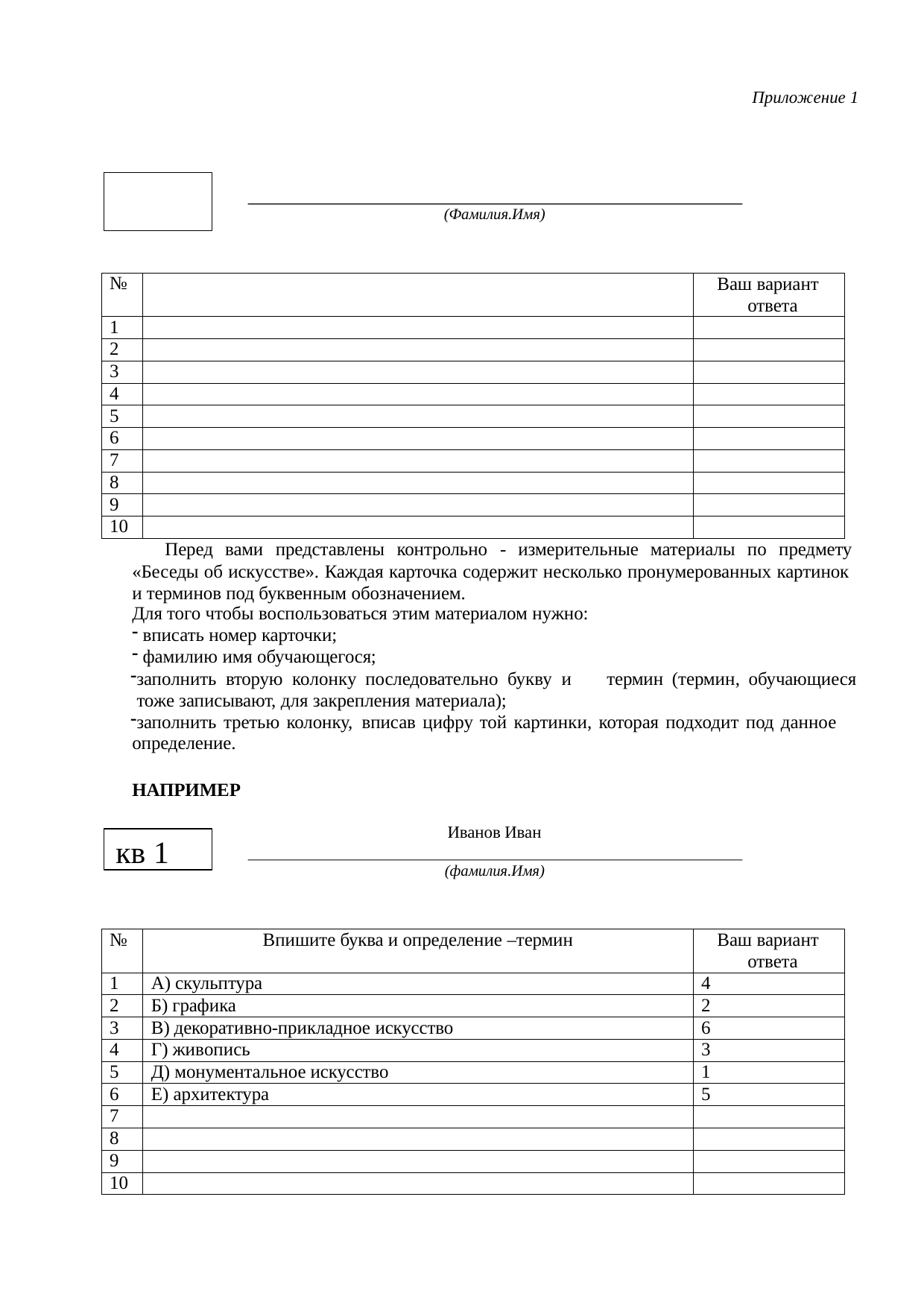

Приложение 1

(Фамилия.Имя)

| № |  | Ваш вариант ответа |
| --- | --- | --- |
| 1 |  |  |
| 2 |  |  |
| 3 |  |  |
| 4 |  |  |
| 5 |  |  |
| 6 |  |  |
| 7 |  |  |
| 8 |  |  |
| 9 |  |  |
| 10 |  |  |
Перед вами представлены контрольно - измерительные материалы по предмету
«Беседы об искусстве». Каждая карточка содержит несколько пронумерованных картинок  и терминов под буквенным обозначением.
Для того чтобы воспользоваться этим материалом нужно:
вписать номер карточки;
фамилию имя обучающегося;
заполнить вторую колонку последовательно букву и	термин (термин, обучающиеся  тоже записывают, для закрепления материала);
заполнить третью колонку, вписав цифру той картинки, которая подходит под данное  определение.

НАПРИМЕР
Иванов Иван
кв 1
(фамилия.Имя)

| № | Впишите буква и определение –термин | Ваш вариант ответа |
| --- | --- | --- |
| 1 | А) скульптура | 4 |
| 2 | Б) графика | 2 |
| 3 | В) декоративно-прикладное искусство | 6 |
| 4 | Г) живопись | 3 |
| 5 | Д) монументальное искусство | 1 |
| 6 | Е) архитектура | 5 |
| 7 |  |  |
| 8 |  |  |
| 9 |  |  |
| 10 |  |  |